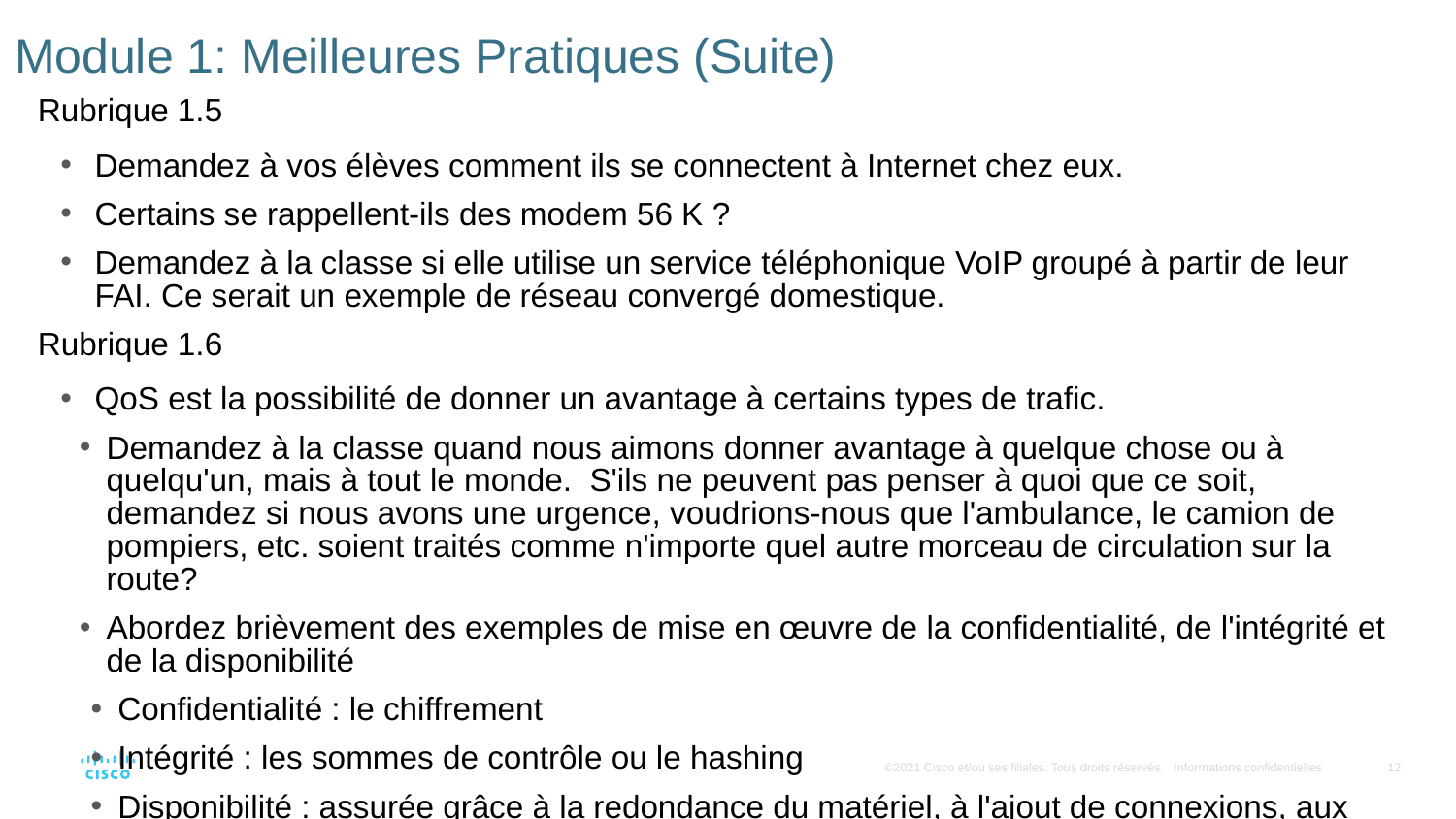

# Module 1: Meilleures Pratiques (Suite)
Rubrique 1.5
Demandez à vos élèves comment ils se connectent à Internet chez eux.
Certains se rappellent-ils des modem 56 K ?
Demandez à la classe si elle utilise un service téléphonique VoIP groupé à partir de leur FAI. Ce serait un exemple de réseau convergé domestique.
Rubrique 1.6
QoS est la possibilité de donner un avantage à certains types de trafic.
Demandez à la classe quand nous aimons donner avantage à quelque chose ou à quelqu'un, mais à tout le monde.  S'ils ne peuvent pas penser à quoi que ce soit, demandez si nous avons une urgence, voudrions-nous que l'ambulance, le camion de pompiers, etc. soient traités comme n'importe quel autre morceau de circulation sur la route?
Abordez brièvement des exemples de mise en œuvre de la confidentialité, de l'intégrité et de la disponibilité
Confidentialité : le chiffrement
Intégrité : les sommes de contrôle ou le hashing
Disponibilité : assurée grâce à la redondance du matériel, à l'ajout de connexions, aux sauvegardes et à une solution de reprise après sinistre